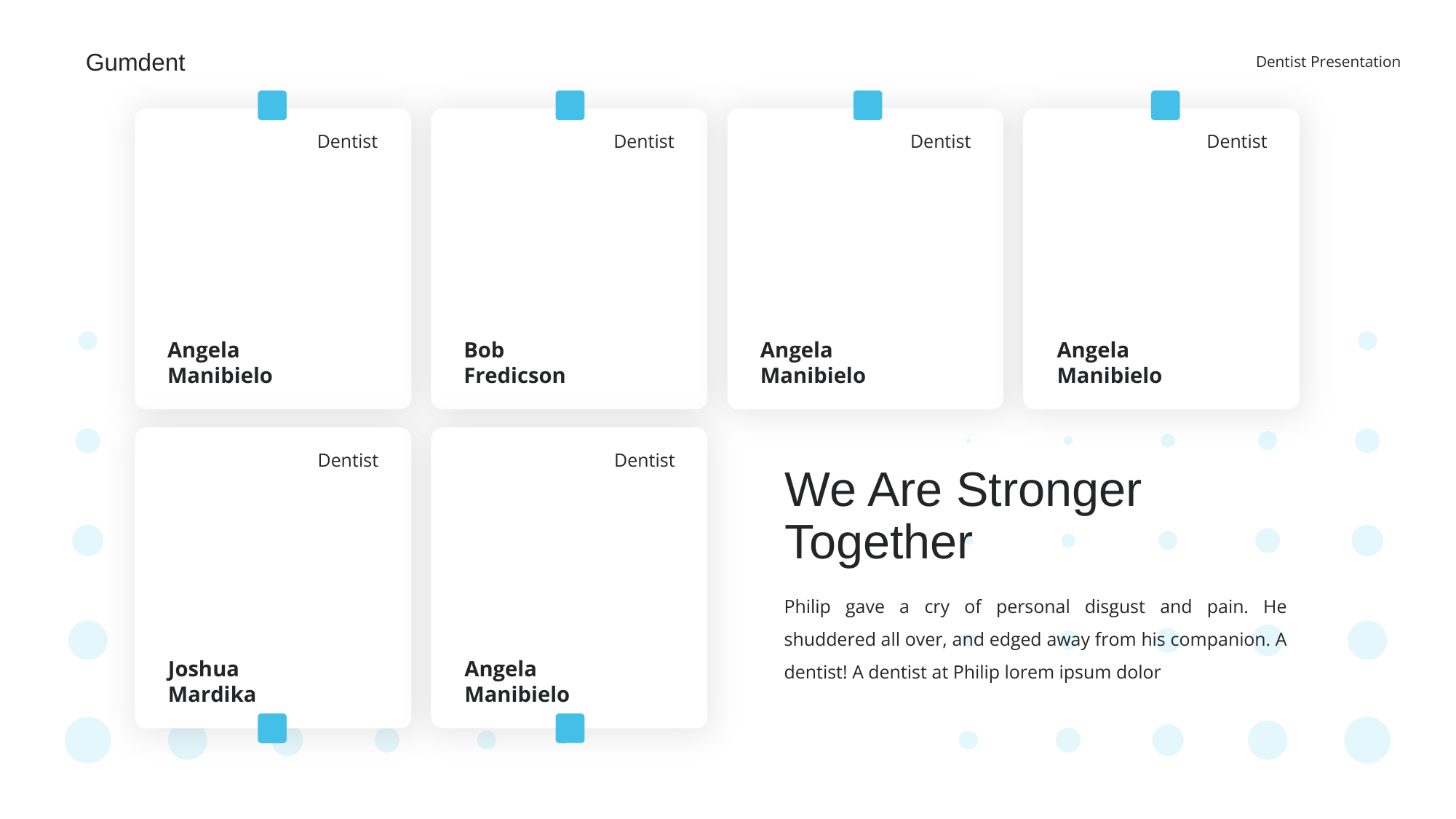

Dentist
Dentist
Dentist
Dentist

Angela
Manibielo
Bob
Fredicson
Angela
Manibielo
Angela
Manibielo

Dentist
Dentist
# We Are Stronger Together

Philip gave a cry of personal disgust and pain. He shuddered all over, and edged away from his companion. A dentist! A dentist at Philip lorem ipsum dolor
Joshua
Mardika
Angela
Manibielo